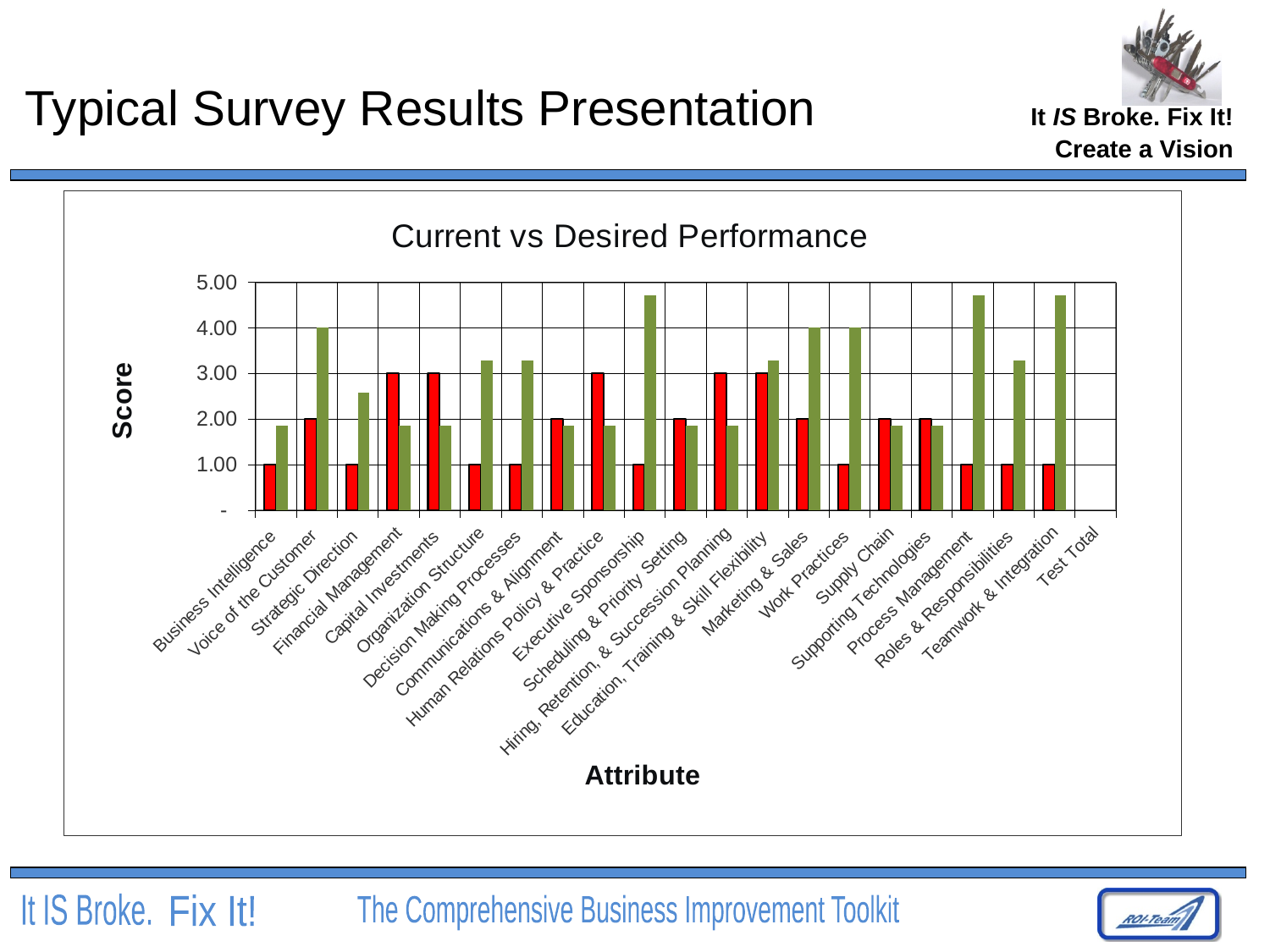

# Typical Survey Results Presentation
Create a Vision

[unsupported chart]